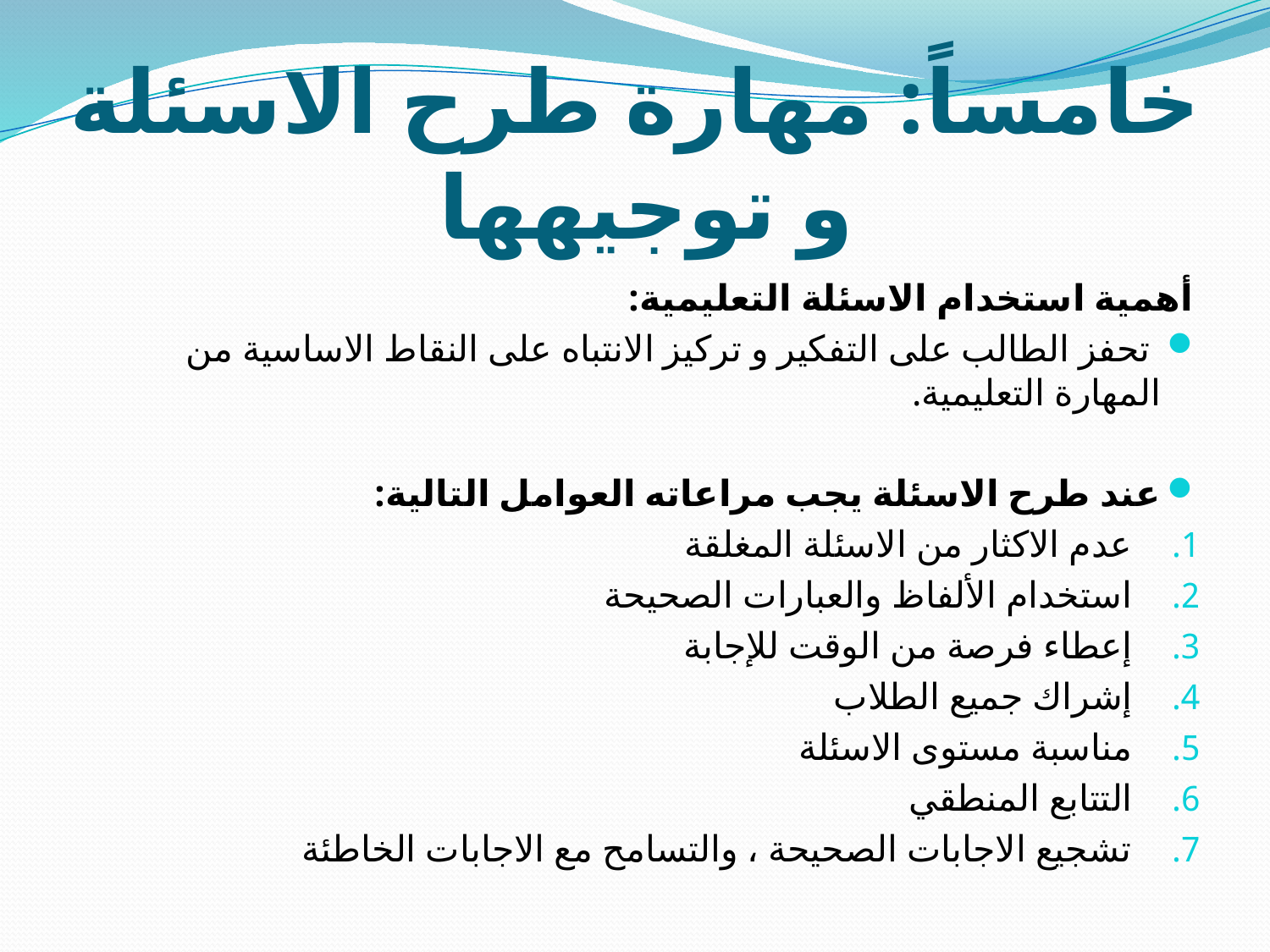

# خامساً: مهارة طرح الاسئلة و توجيهها
أهمية استخدام الاسئلة التعليمية:
 تحفز الطالب على التفكير و تركيز الانتباه على النقاط الاساسية من المهارة التعليمية.

عند طرح الاسئلة يجب مراعاته العوامل التالية:
عدم الاكثار من الاسئلة المغلقة
استخدام الألفاظ والعبارات الصحيحة
إعطاء فرصة من الوقت للإجابة
إشراك جميع الطلاب
مناسبة مستوى الاسئلة
التتابع المنطقي
تشجيع الاجابات الصحيحة ، والتسامح مع الاجابات الخاطئة